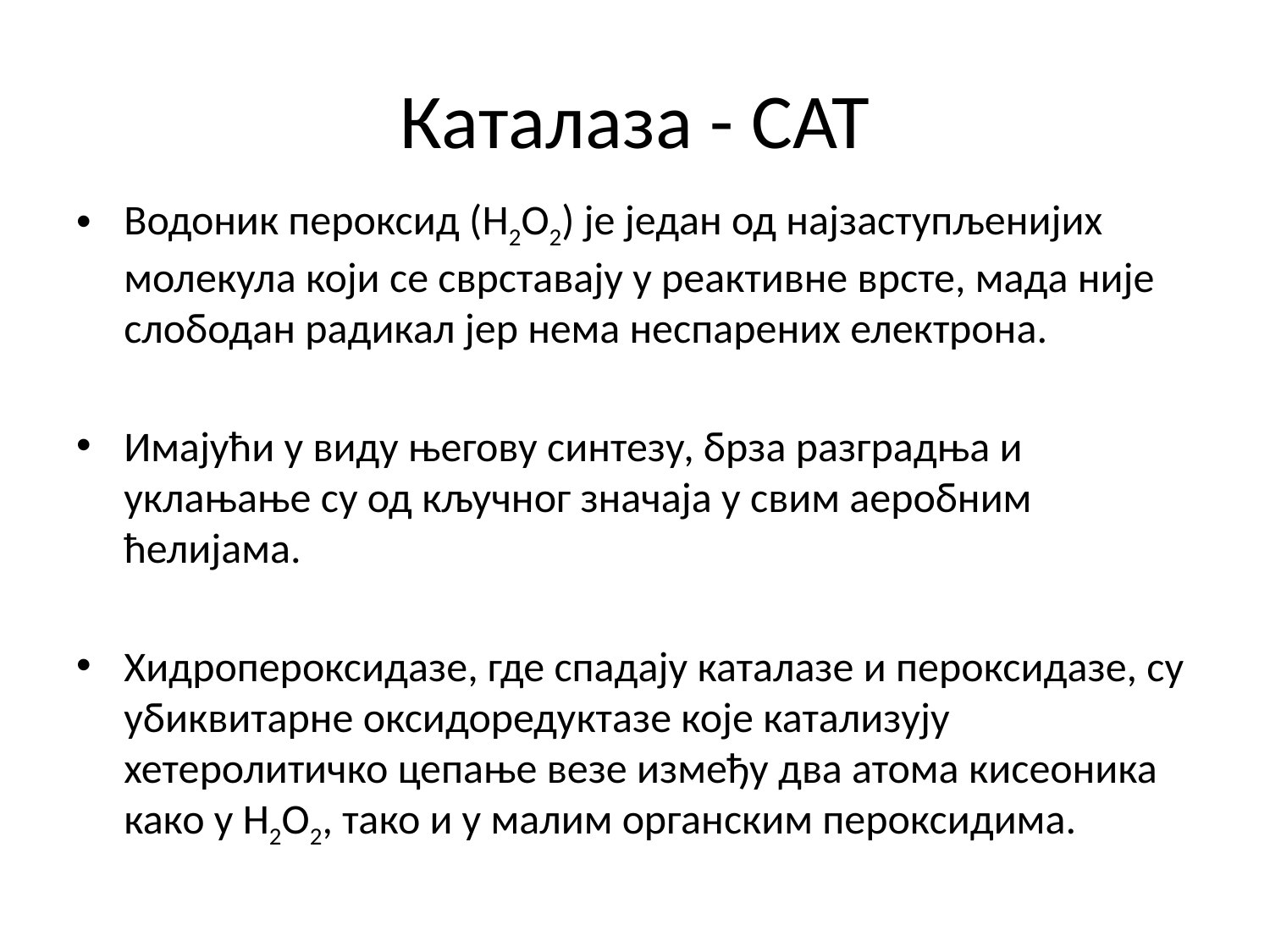

# Каталаза - CAT
Водоник пероксид (H2O2) је један од најзаступљенијих молекула који се сврставају у реактивне врсте, мада није слободан радикал јер нема неспарених електрона.

Имајући у виду његову синтезу, брза разградња и уклањање су од кључног значаја у свим аеробним ћелијама.

Хидропероксидазе, где спадају каталазе и пероксидазе, су убиквитарне оксидоредуктазе које катализују хетеролитичко цепање везе између два атома кисеоника како у H2O2, тако и у малим органским пероксидима.